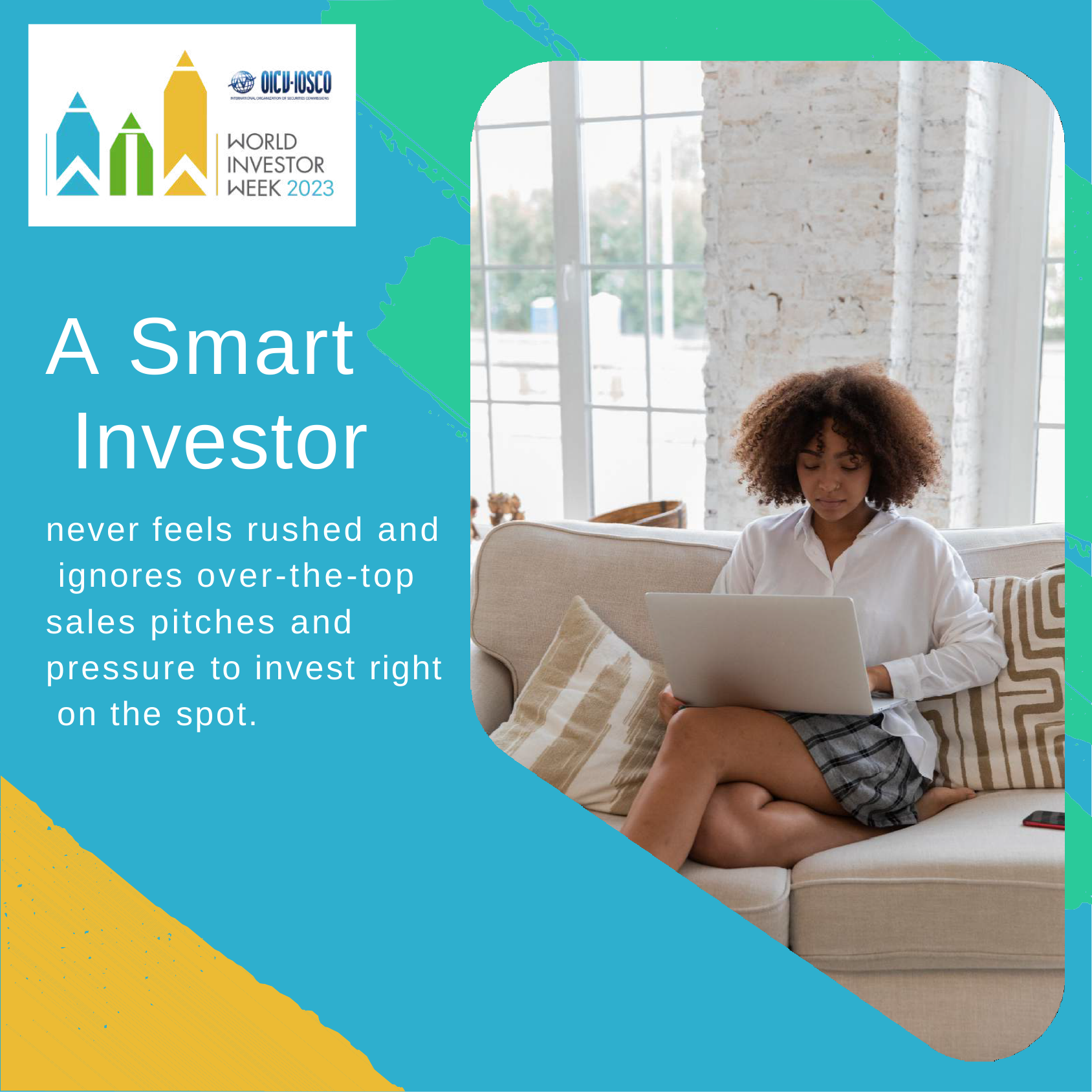

# A Smart  Investor
never feels rushed and  ignores over-the-top  sales pitches and  pressure to invest right  on the spot.